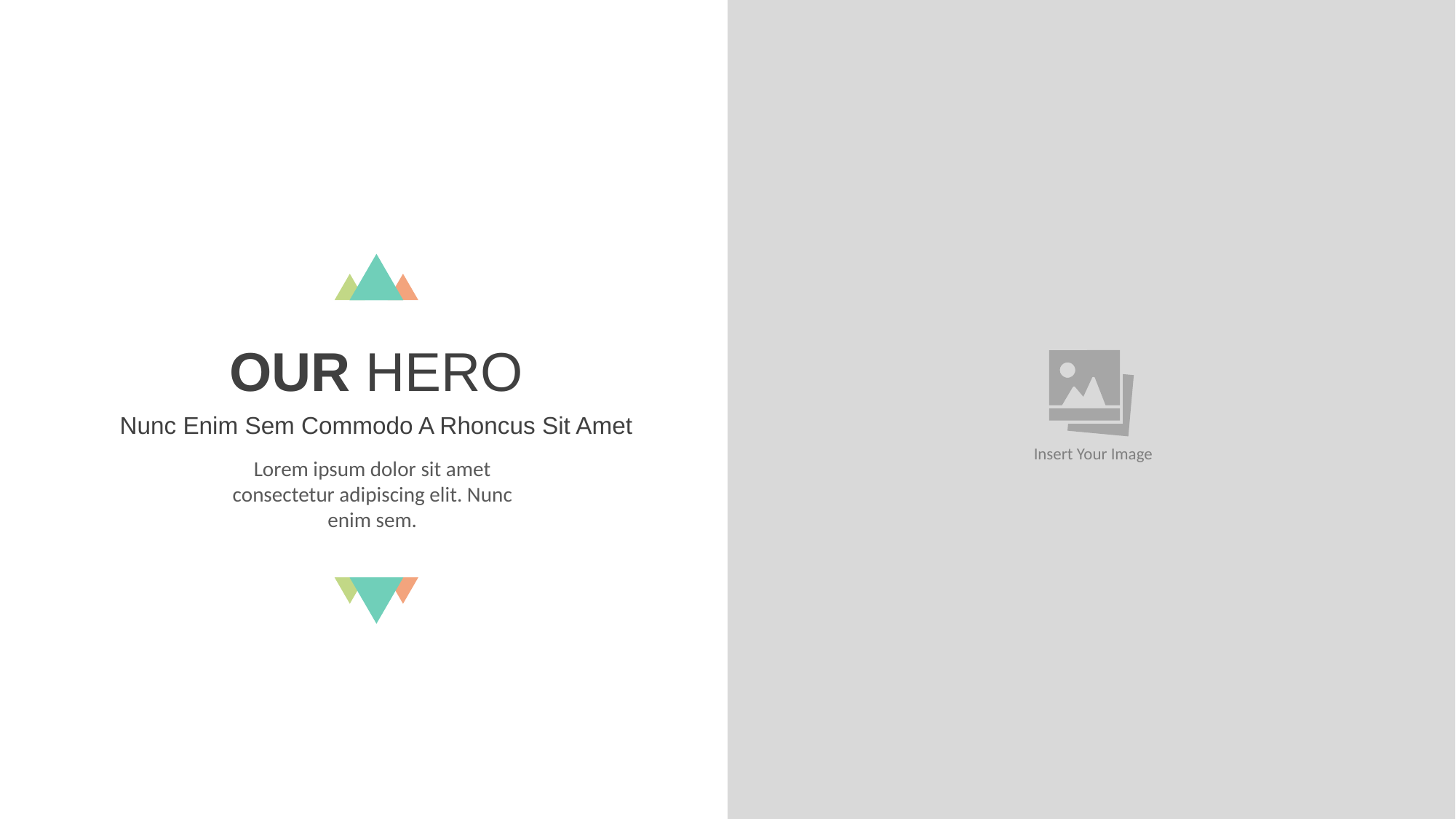

# OUR HERO

 Insert Your Image
Nunc Enim Sem Commodo A Rhoncus Sit Amet
Lorem ipsum dolor sit amet consectetur adipiscing elit. Nunc enim sem.

6